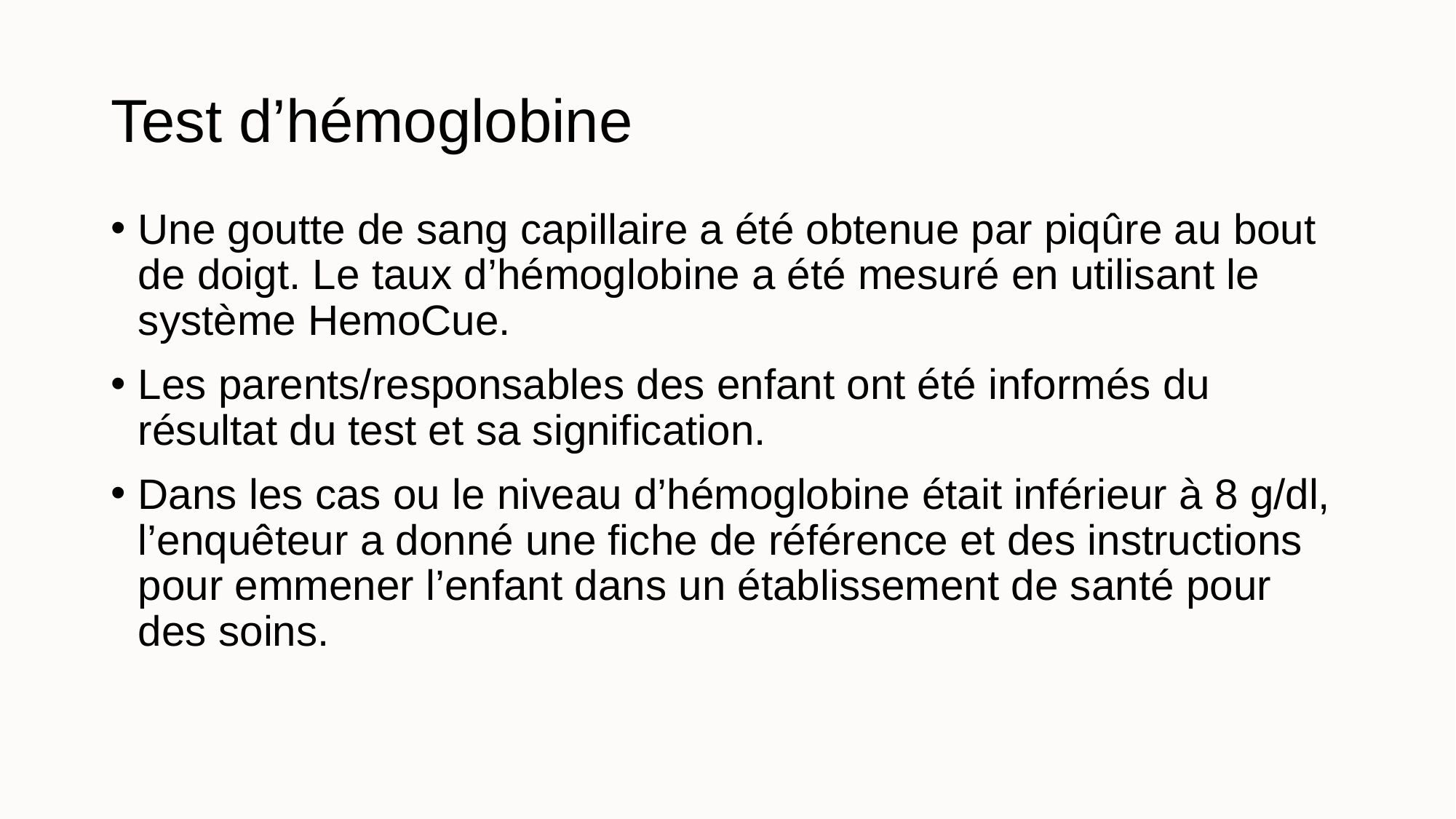

# Test d’hémoglobine
Une goutte de sang capillaire a été obtenue par piqûre au bout de doigt. Le taux d’hémoglobine a été mesuré en utilisant le système HemoCue.
Les parents/responsables des enfant ont été informés du résultat du test et sa signification.
Dans les cas ou le niveau d’hémoglobine était inférieur à 8 g/dl, l’enquêteur a donné une fiche de référence et des instructions pour emmener l’enfant dans un établissement de santé pour des soins.